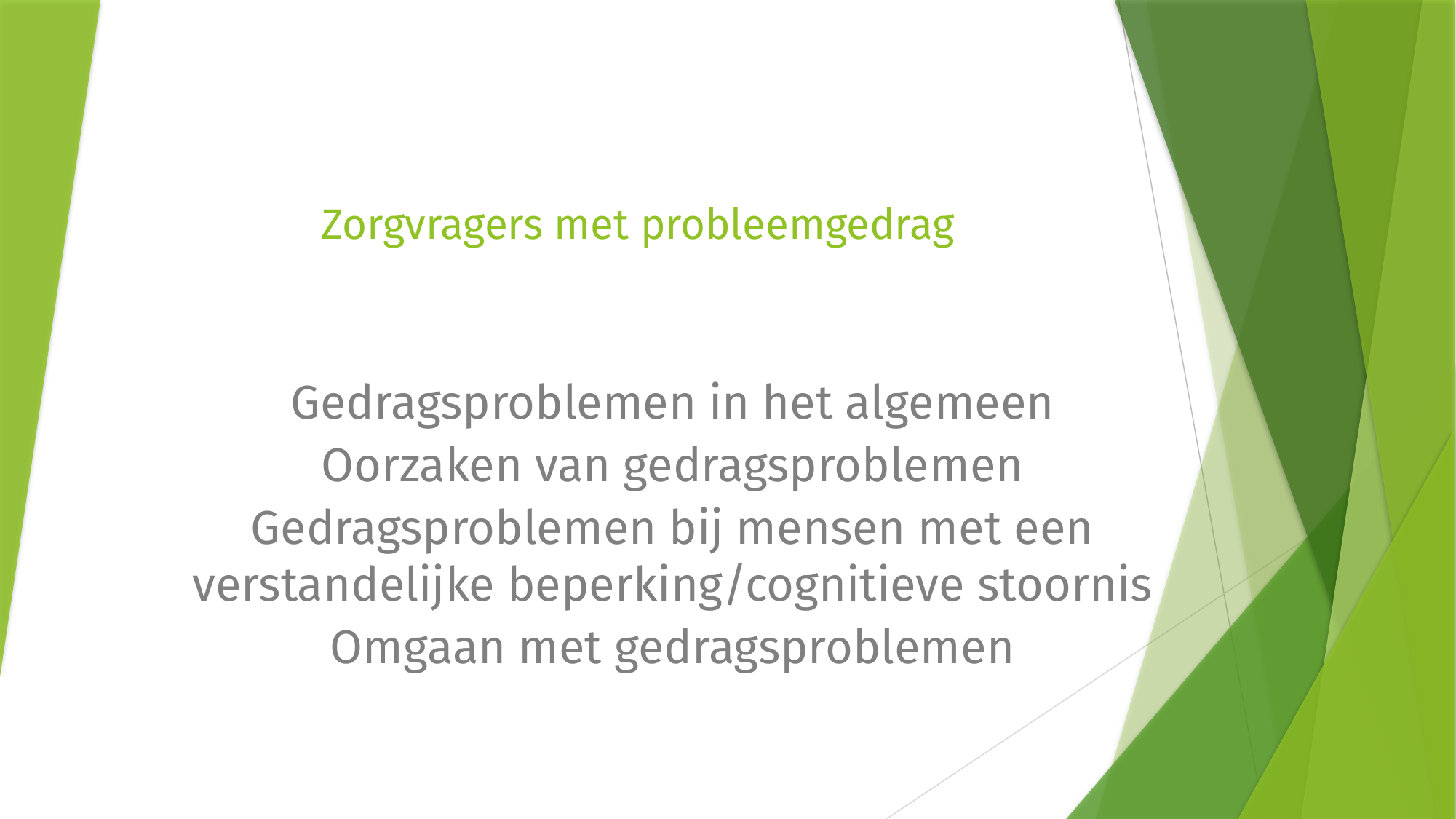

# Zorgvragers met probleemgedrag
Gedragsproblemen in het algemeen
Oorzaken van gedragsproblemen
Gedragsproblemen bij mensen met een verstandelijke beperking/cognitieve stoornis
Omgaan met gedragsproblemen